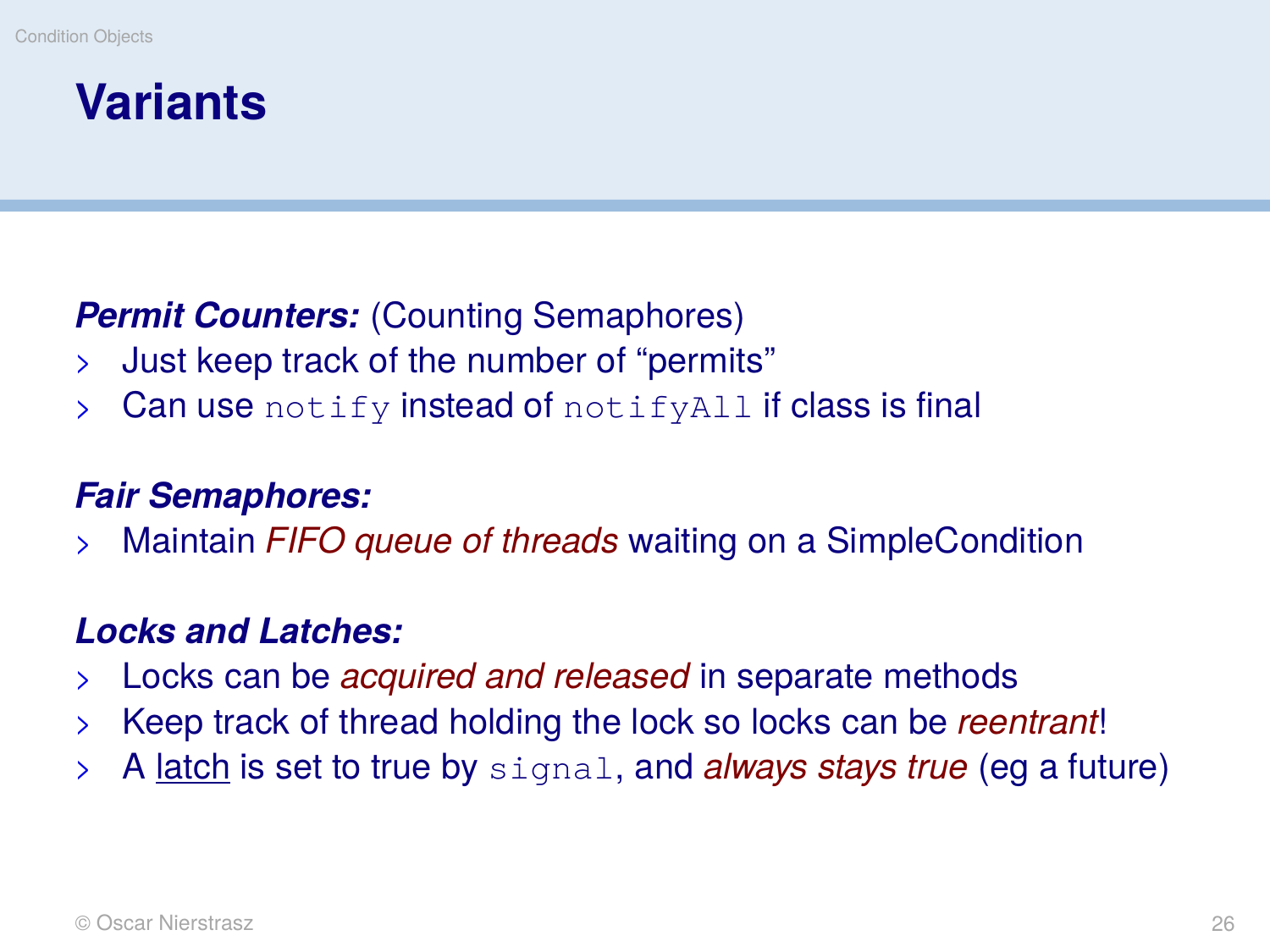

Condition Objects
# Variants
Permit Counters: (Counting Semaphores)
Just keep track of the number of “permits”
Can use notify instead of notifyAll if class is final

Fair Semaphores:
Maintain FIFO queue of threads waiting on a SimpleCondition

Locks and Latches:
Locks can be acquired and released in separate methods
Keep track of thread holding the lock so locks can be reentrant!
A latch is set to true by signal, and always stays true (eg a future)
© Oscar Nierstrasz
26